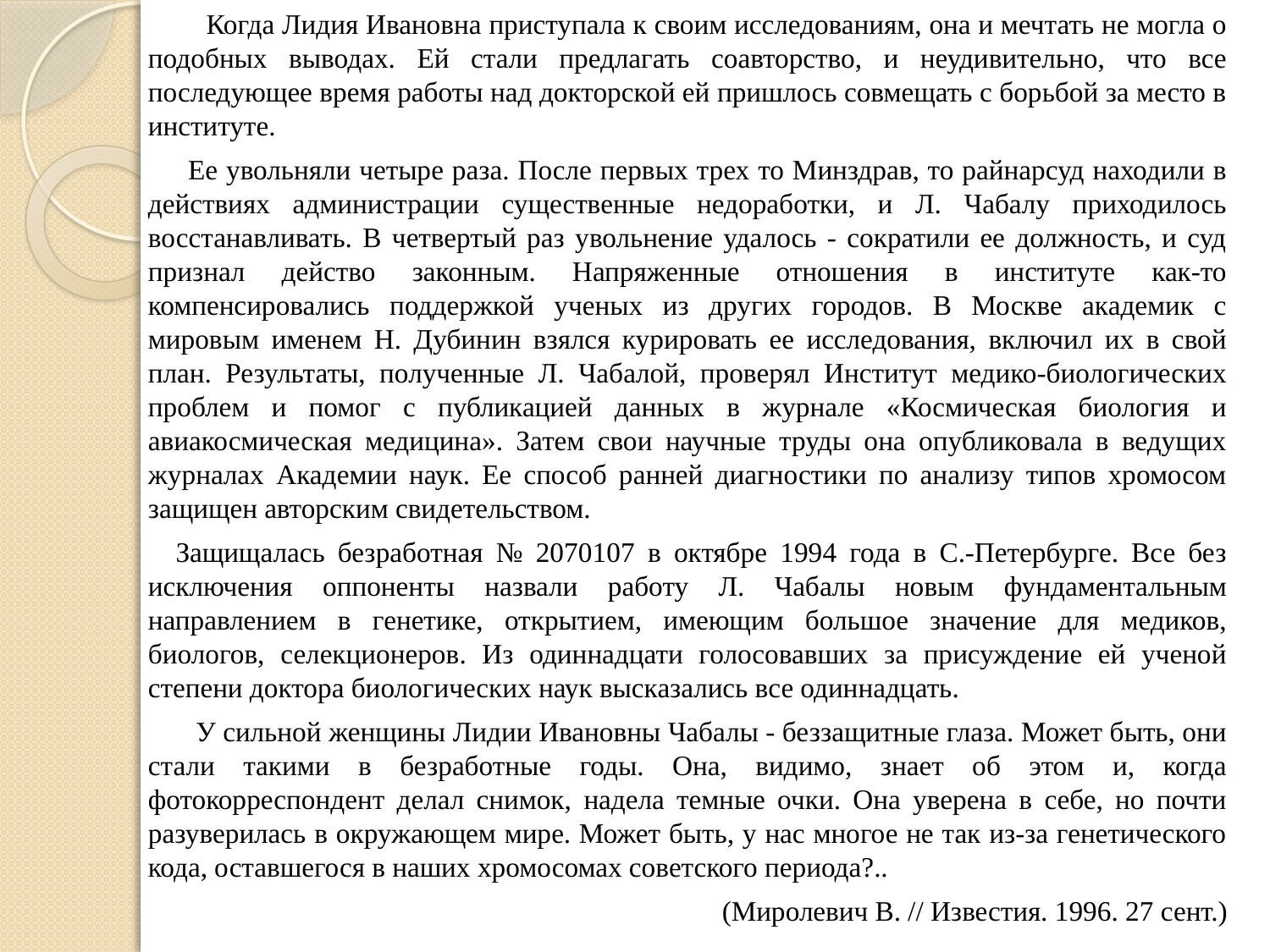

Когда Лидия Ивановна приступала к своим исследованиям, она и мечтать не могла о подобных выводах. Ей стали предлагать соавторство, и неудивительно, что все последующее время работы над докторской ей пришлось совмещать с борьбой за место в институте.
          Ее увольняли четыре раза. После первых трех то Минздрав, то райнарсуд находили в действиях администрации существенные недоработки, и Л. Чабалу приходилось восстанавливать. В четвертый раз увольнение удалось - сократили ее должность, и суд признал действо законным. Напряженные отношения в институте как-то компенсировались поддержкой ученых из других городов. В Москве академик с мировым именем Н. Дубинин взялся курировать ее исследования, включил их в свой план. Результаты, полученные Л. Чабалой, проверял Институт медико-биологических проблем и помог с публикацией данных в журнале «Космическая биология и авиакосмическая медицина». Затем свои научные труды она опубликовала в ведущих журналах Академии наук. Ее способ ранней диагностики по анализу типов хромосом защищен авторским свидетельством.
       Защищалась безработная № 2070107 в октябре 1994 года в С.-Петербурге. Все без исключения оппоненты назвали работу Л. Чабалы новым фундаментальным направлением в генетике, открытием, имеющим большое значение для медиков, биологов, селекционеров. Из одиннадцати голосовавших за присуждение ей ученой степени доктора биологических наук высказались все одиннадцать.
            У сильной женщины Лидии Ивановны Чабалы - беззащитные глаза. Может быть, они стали такими в безработные годы. Она, видимо, знает об этом и, когда фотокорреспондент делал снимок, надела темные очки. Она уверена в себе, но почти разуверилась в окружающем мире. Может быть, у нас многое не так из-за генетического кода, оставшегося в наших хромосомах советского периода?..
    (Миролевич В. // Известия. 1996. 27 сент.)